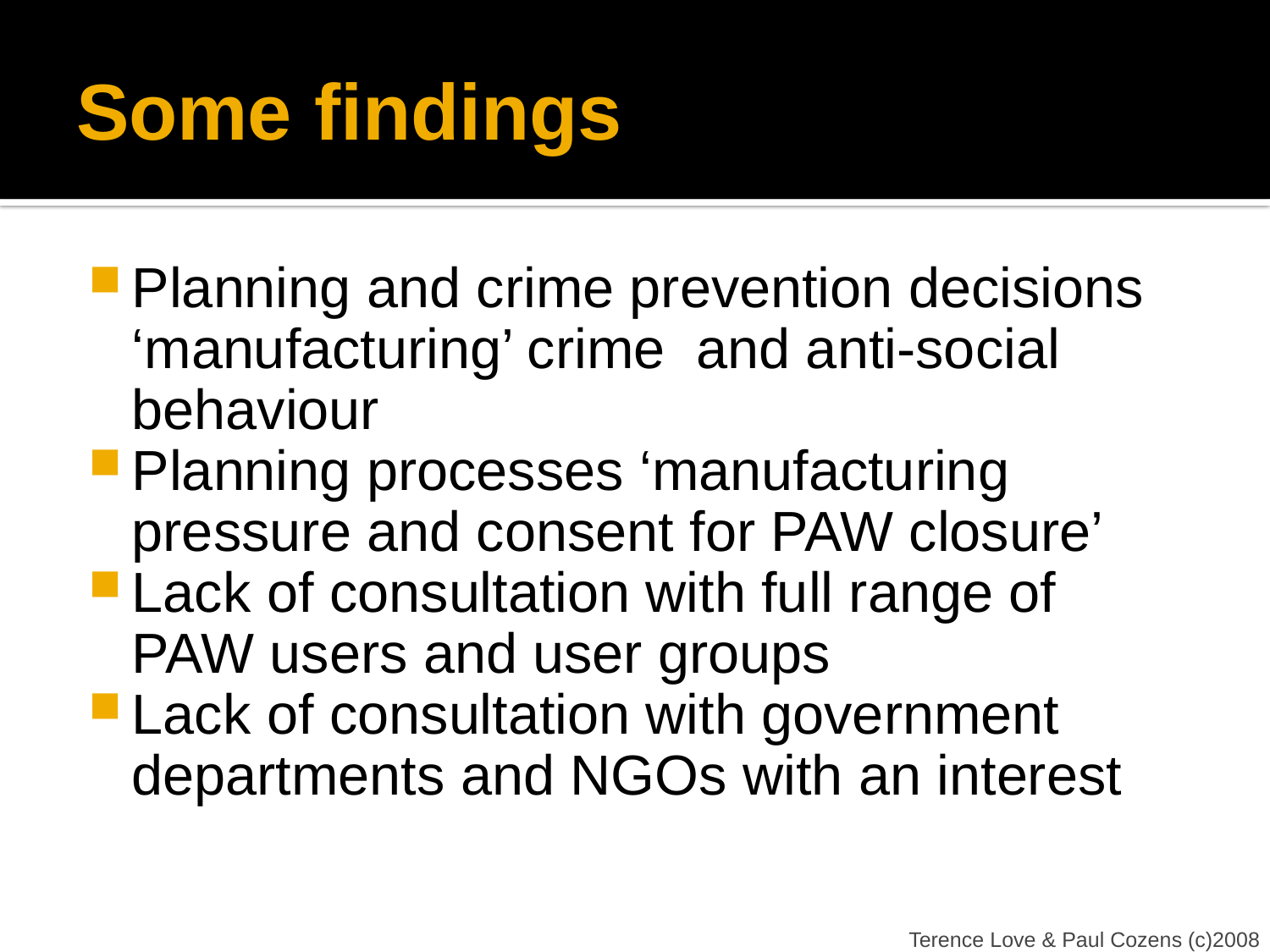

# Some findings
Planning and crime prevention decisions ‘manufacturing’ crime  and anti-social behaviour
Planning processes ‘manufacturing pressure and consent for PAW closure’
Lack of consultation with full range of PAW users and user groups
Lack of consultation with government departments and NGOs with an interest
Terence Love & Paul Cozens (c)2008